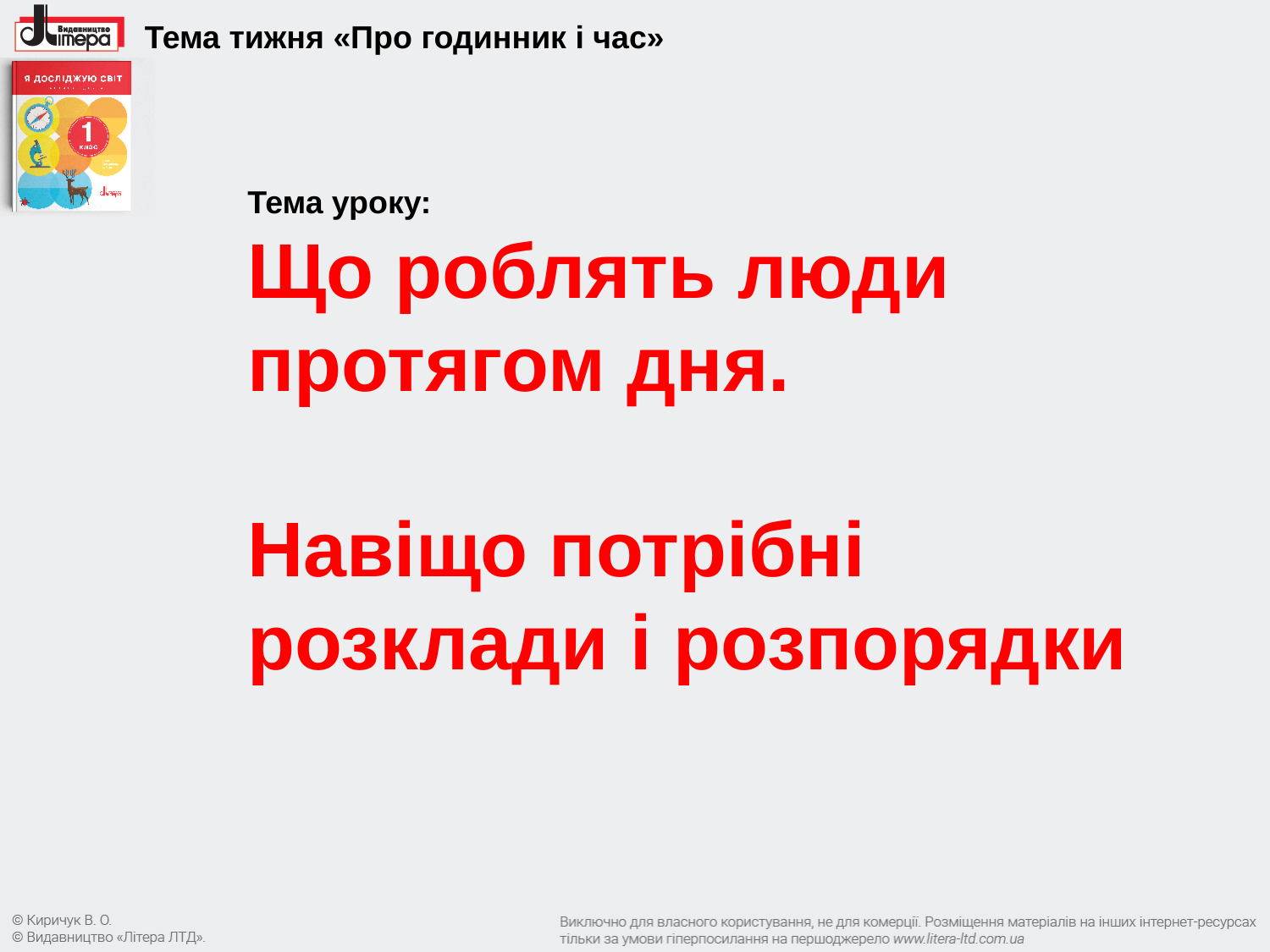

Тема тижня «Про годинник і час»
Тема уроку:
Що роблять люди протягом дня.

Навіщо потрібні розклади і розпорядки